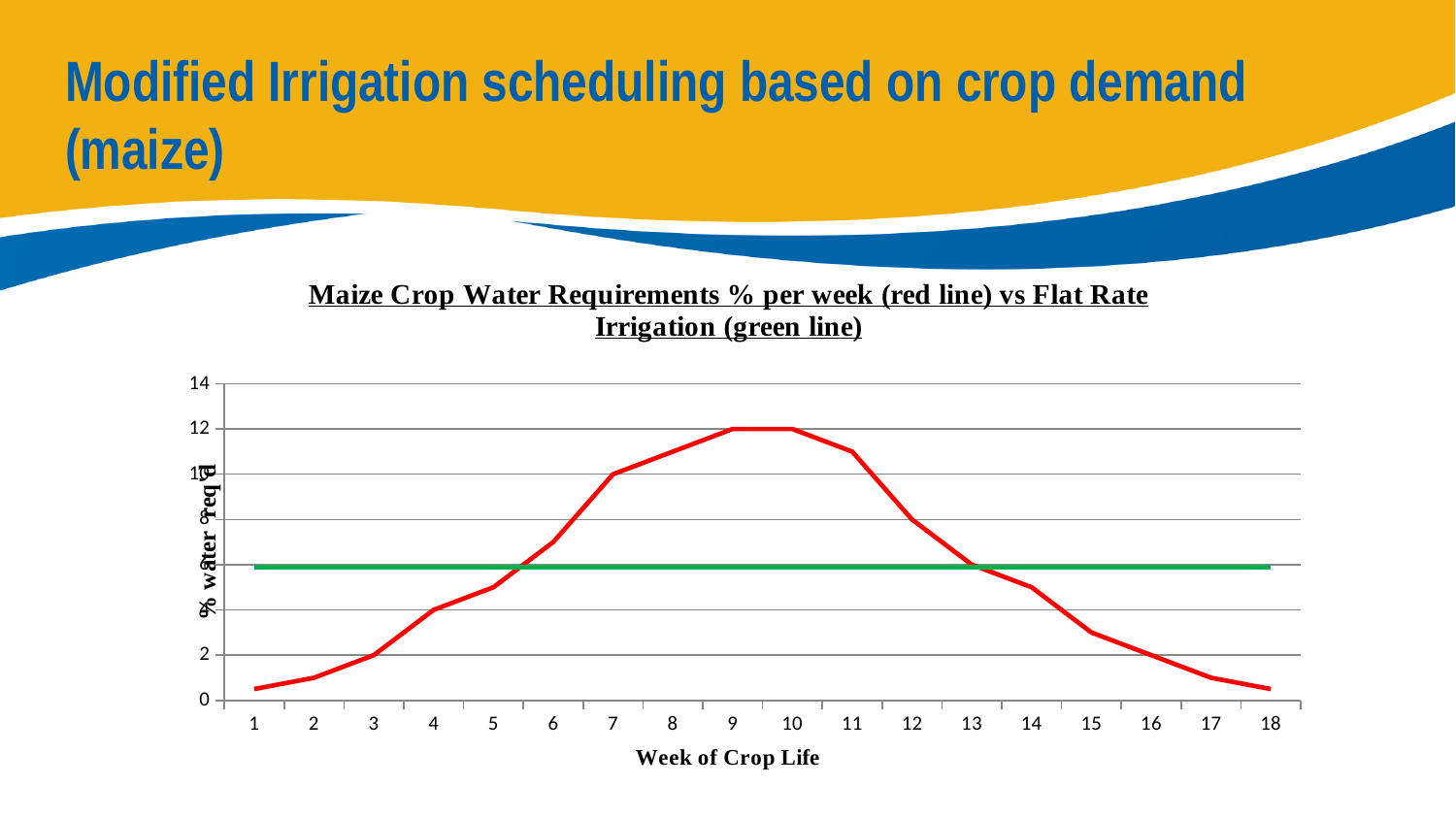

# Scheduling
Modified Irrigation scheduling based on crop demand (maize)

### Chart

| Category | Actual % Water Req | Even Daily Application |
|---|---|---|